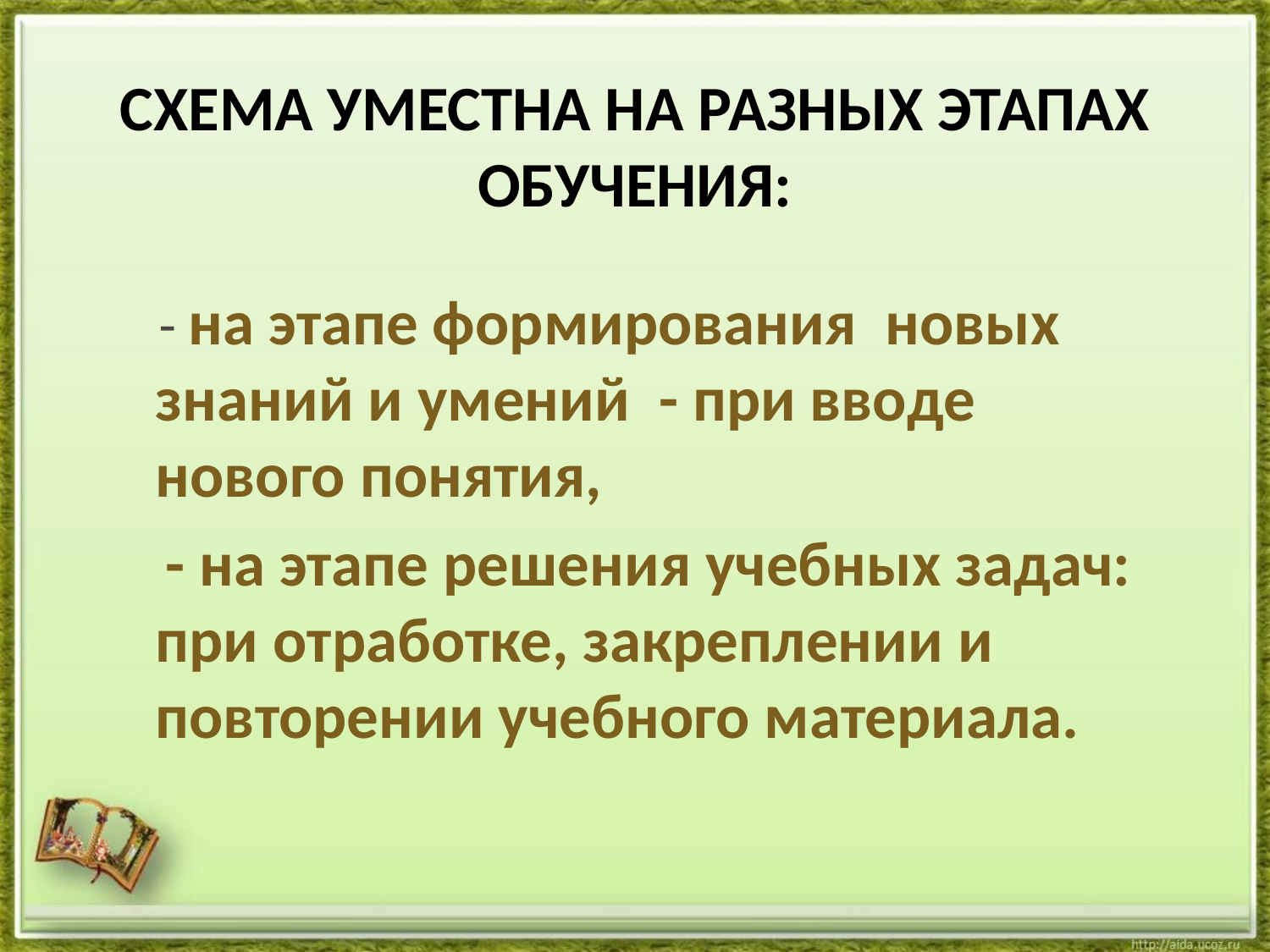

# Схема уместна на разных этапах обучения:
    - на этапе формирования  новых знаний и умений  - при вводе нового понятия,
    - на этапе решения учебных задач: при отработке, закреплении и повторении учебного материала.